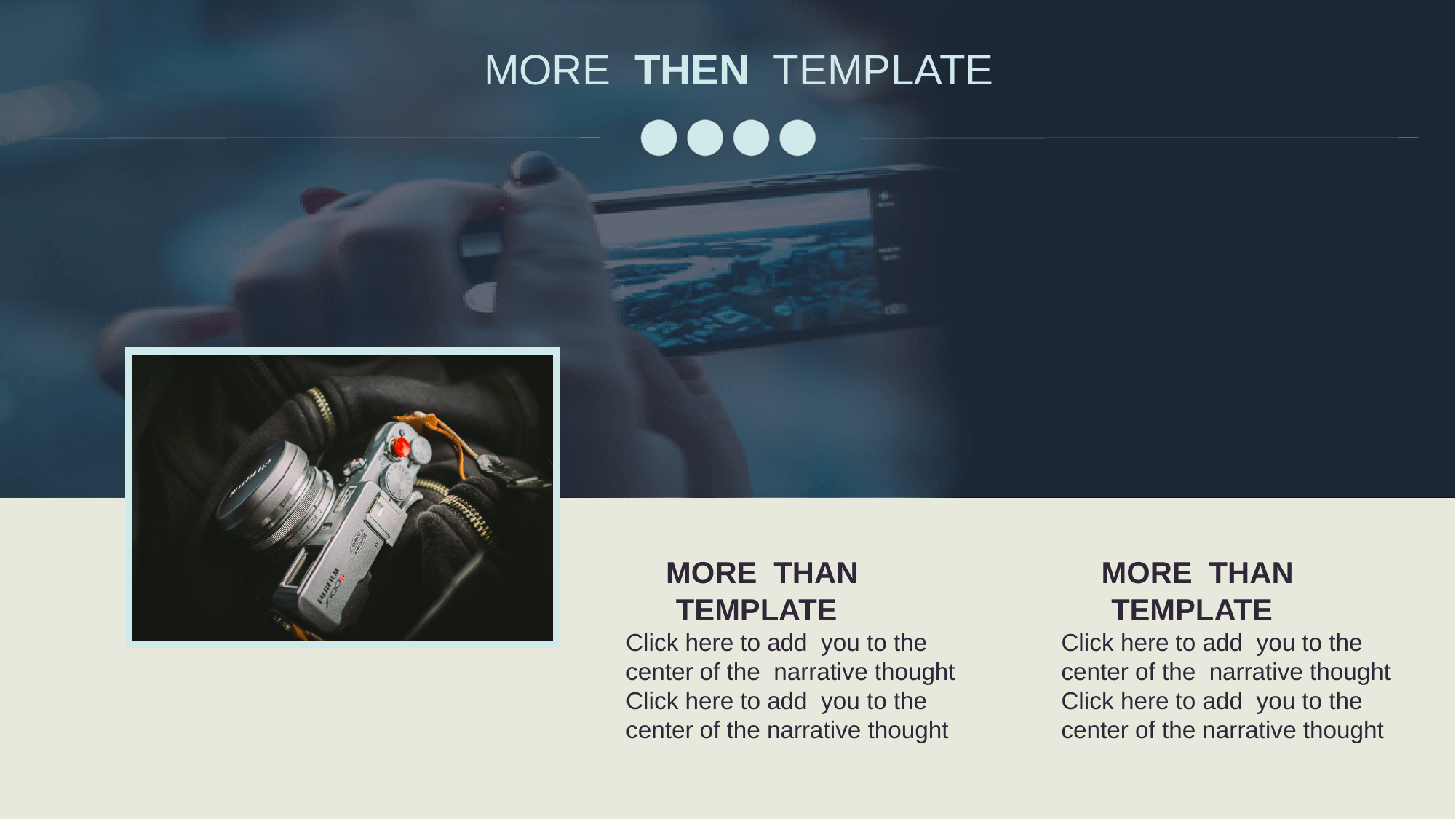

MORE  THEN  TEMPLATE

         MORE  THAN
          TEMPLATE
     Click here to add  you to the
     center of the  narrative thought
     Click here to add  you to the
     center of the narrative thought

         MORE  THAN
          TEMPLATE
     Click here to add  you to the
     center of the  narrative thought
     Click here to add  you to the
     center of the narrative thought